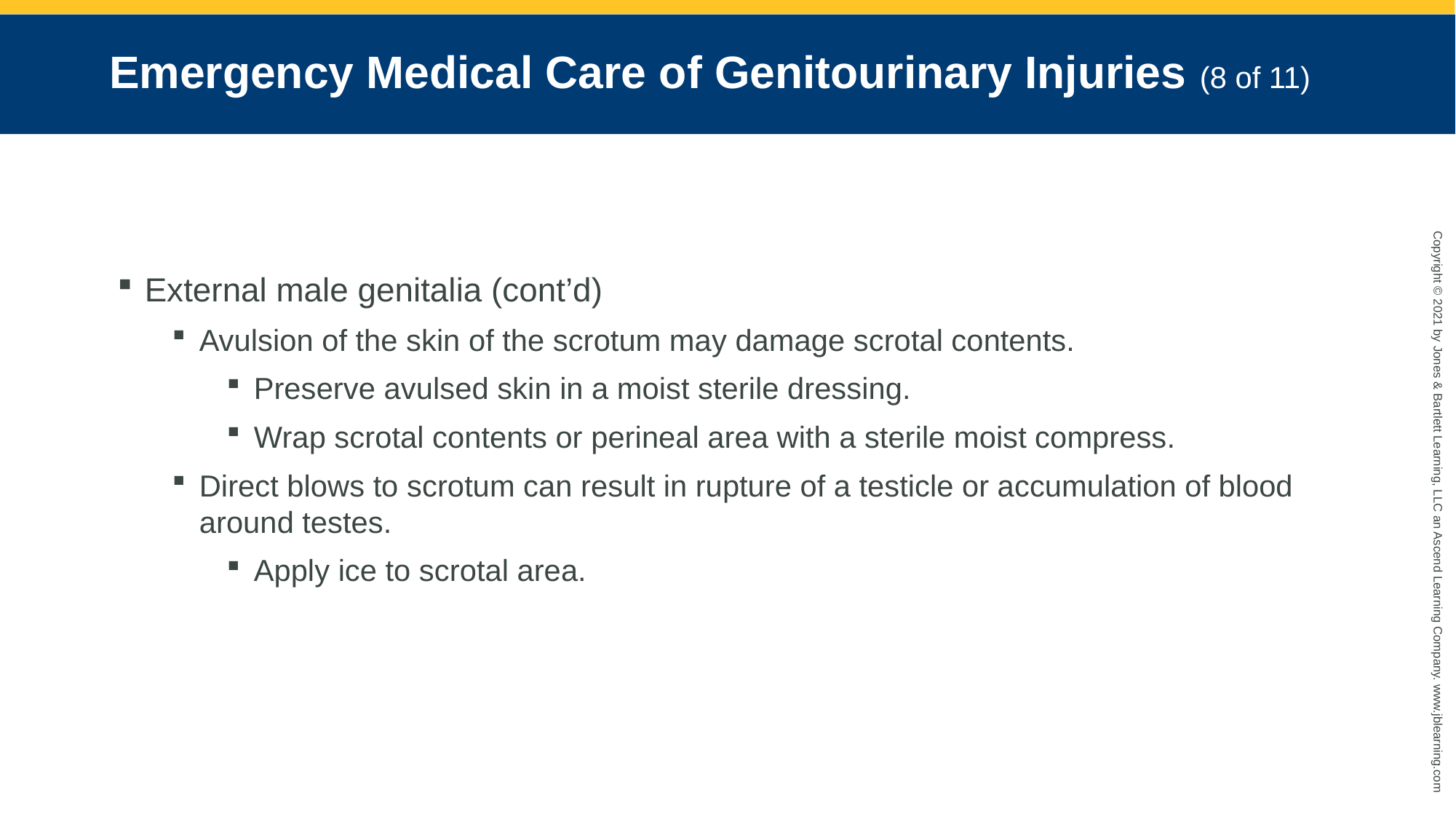

# Emergency Medical Care of Genitourinary Injuries (8 of 11)
External male genitalia (cont’d)
Avulsion of the skin of the scrotum may damage scrotal contents.
Preserve avulsed skin in a moist sterile dressing.
Wrap scrotal contents or perineal area with a sterile moist compress.
Direct blows to scrotum can result in rupture of a testicle or accumulation of blood around testes.
Apply ice to scrotal area.